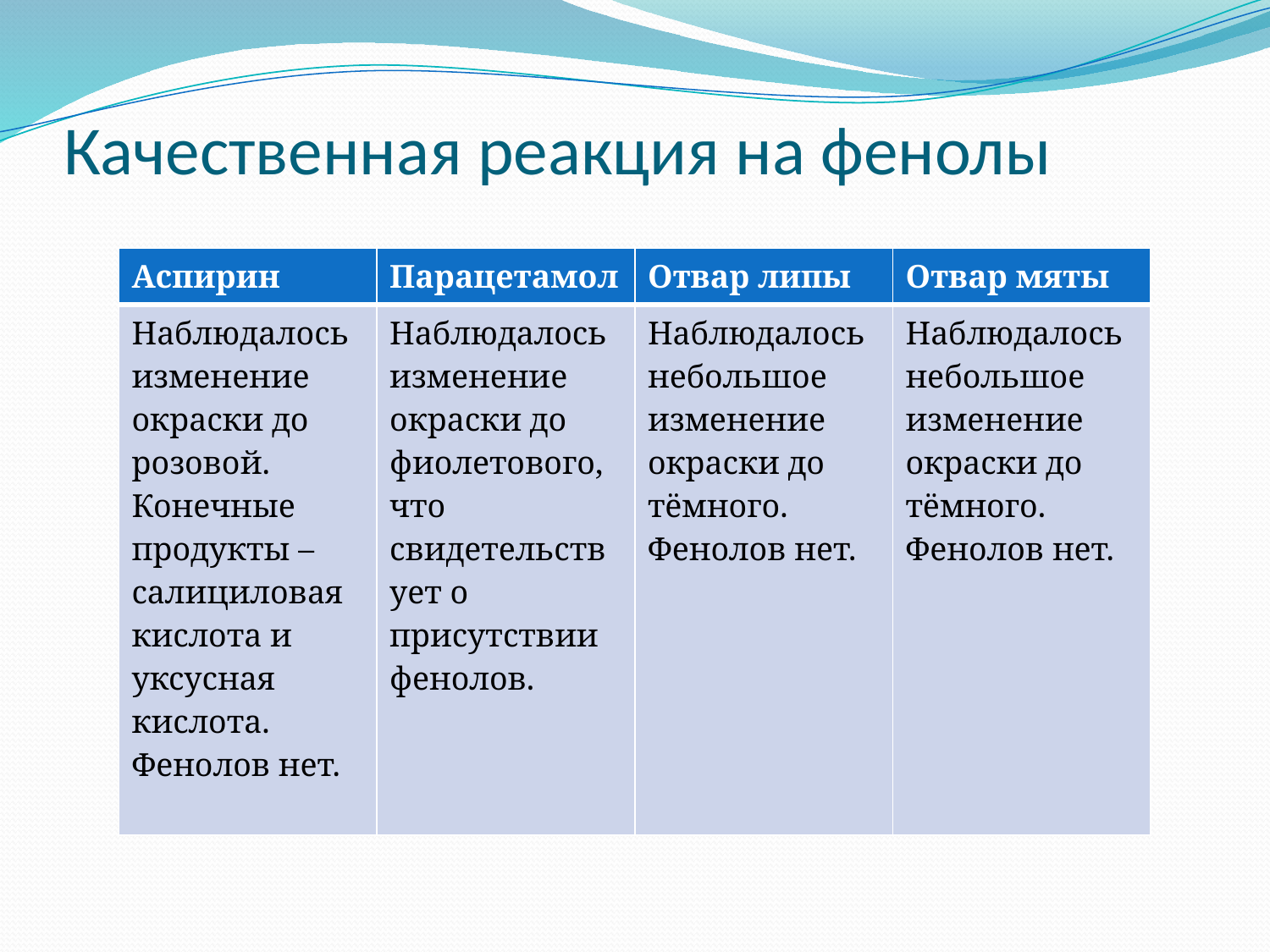

# Качественная реакция на фенолы
| Аспирин | Парацетамол | Отвар липы | Отвар мяты |
| --- | --- | --- | --- |
| Наблюдалось изменение окраски до розовой. Конечные продукты – салициловая кислота и уксусная кислота. Фенолов нет. | Наблюдалось изменение окраски до фиолетового, что свидетельствует о присутствии фенолов. | Наблюдалось небольшое изменение окраски до тёмного. Фенолов нет. | Наблюдалось небольшое изменение окраски до тёмного. Фенолов нет. |